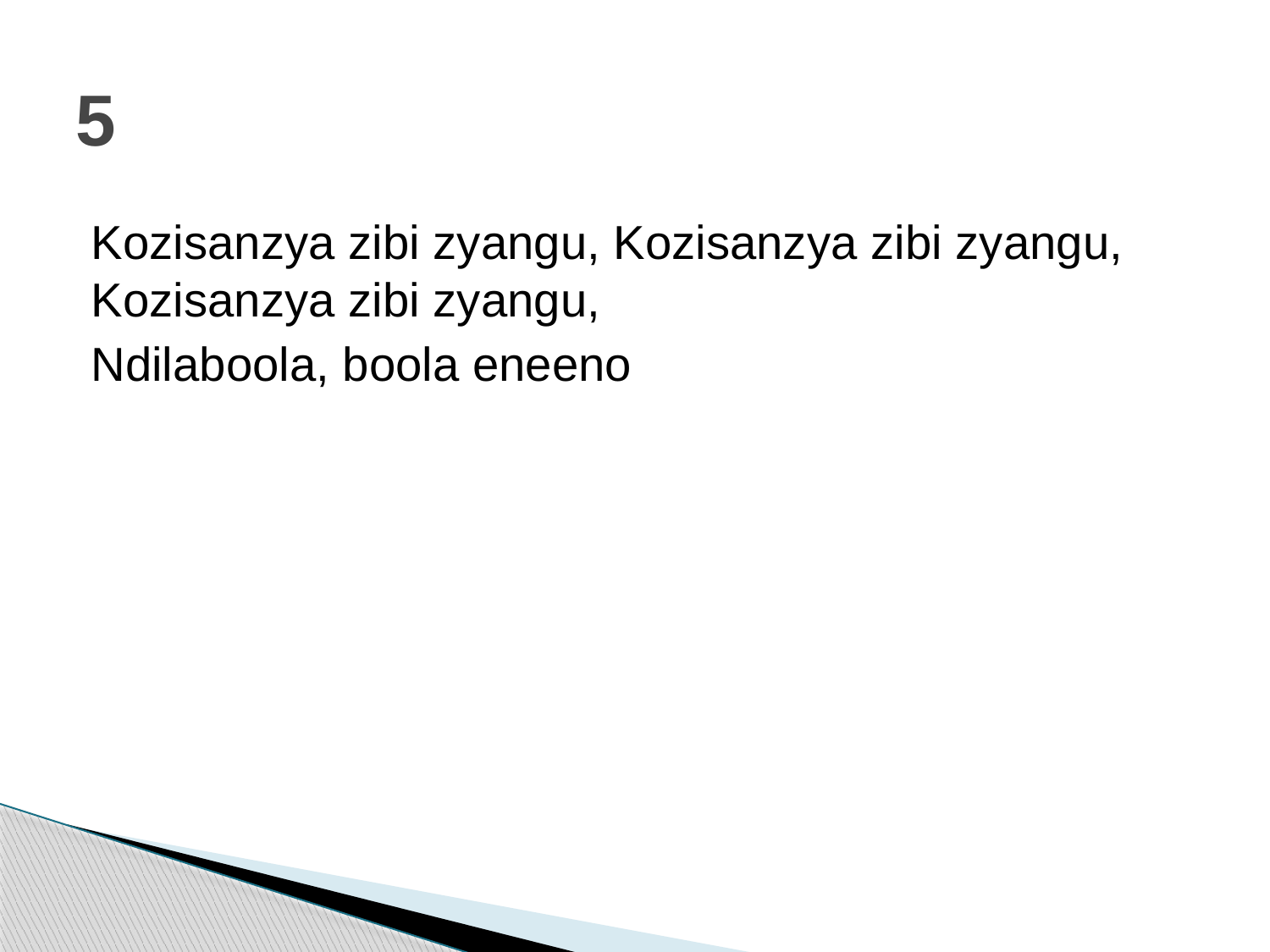

# 5
Kozisanzya zibi zyangu, Kozisanzya zibi zyangu, Kozisanzya zibi zyangu,
Ndilaboola, boola eneeno